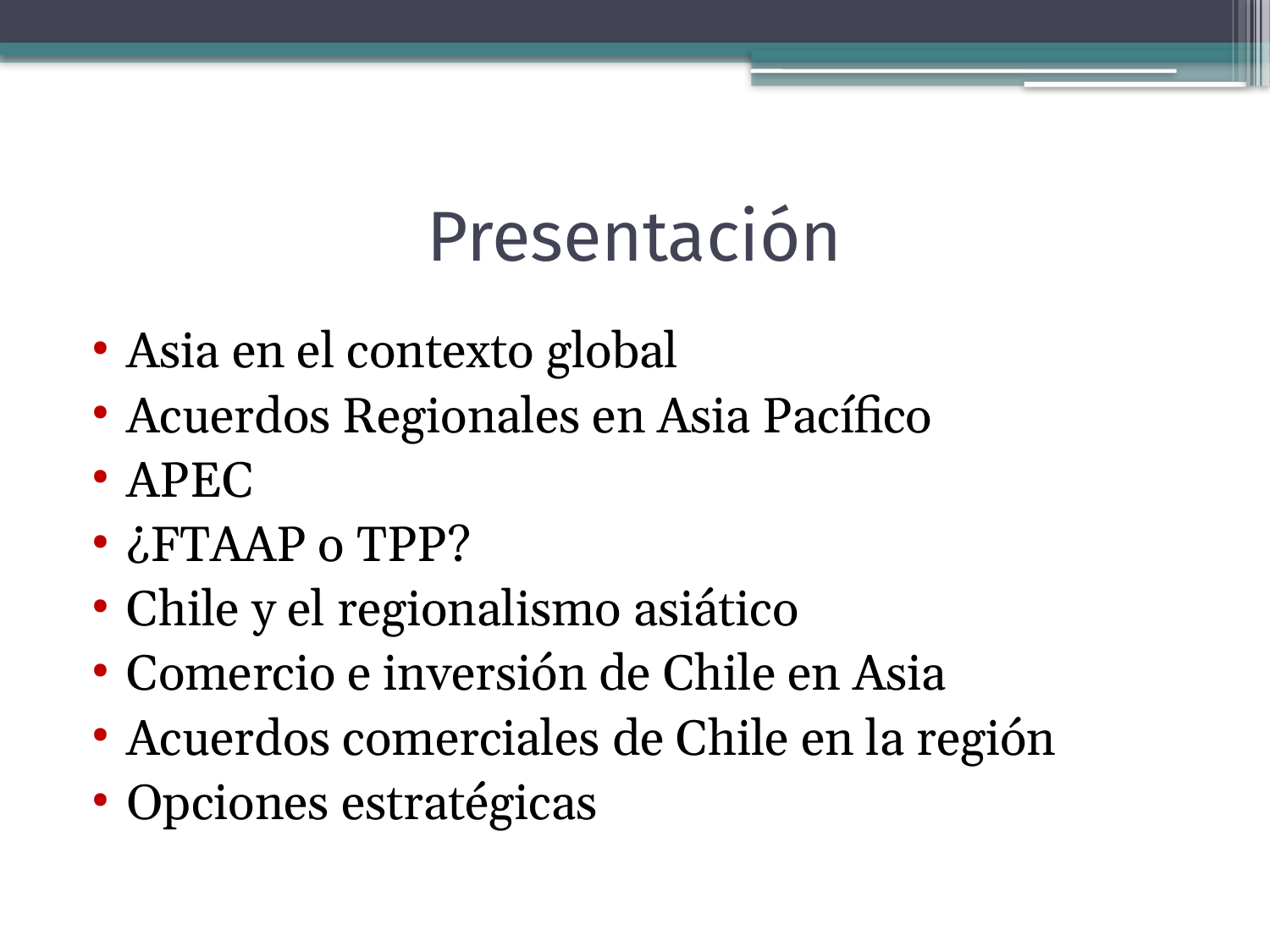

# Presentación
Asia en el contexto global
Acuerdos Regionales en Asia Pacífico
APEC
¿FTAAP o TPP?
Chile y el regionalismo asiático
Comercio e inversión de Chile en Asia
Acuerdos comerciales de Chile en la región
Opciones estratégicas